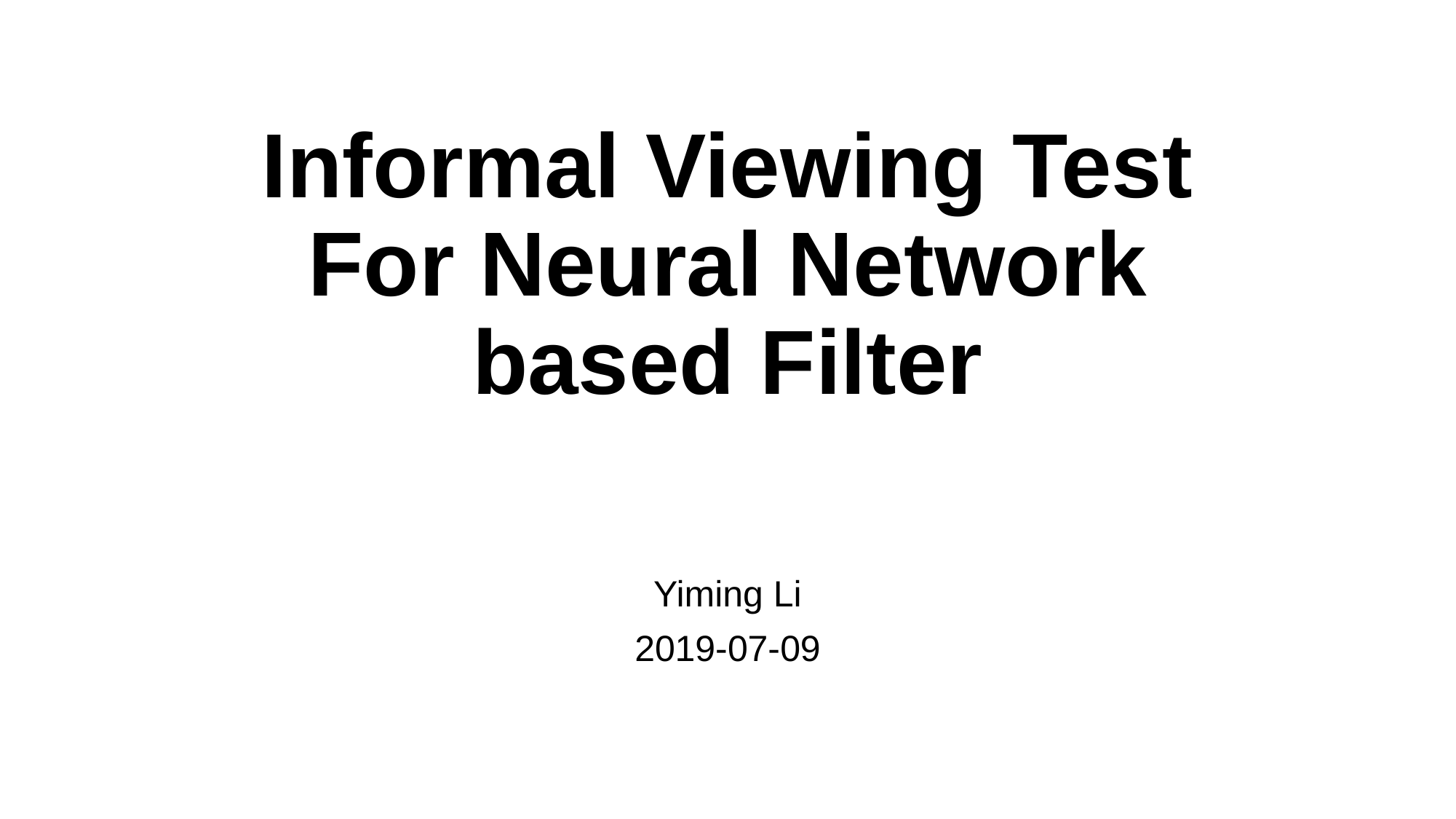

# Informal Viewing Test For Neural Network based Filter

Yiming Li
2019-07-09